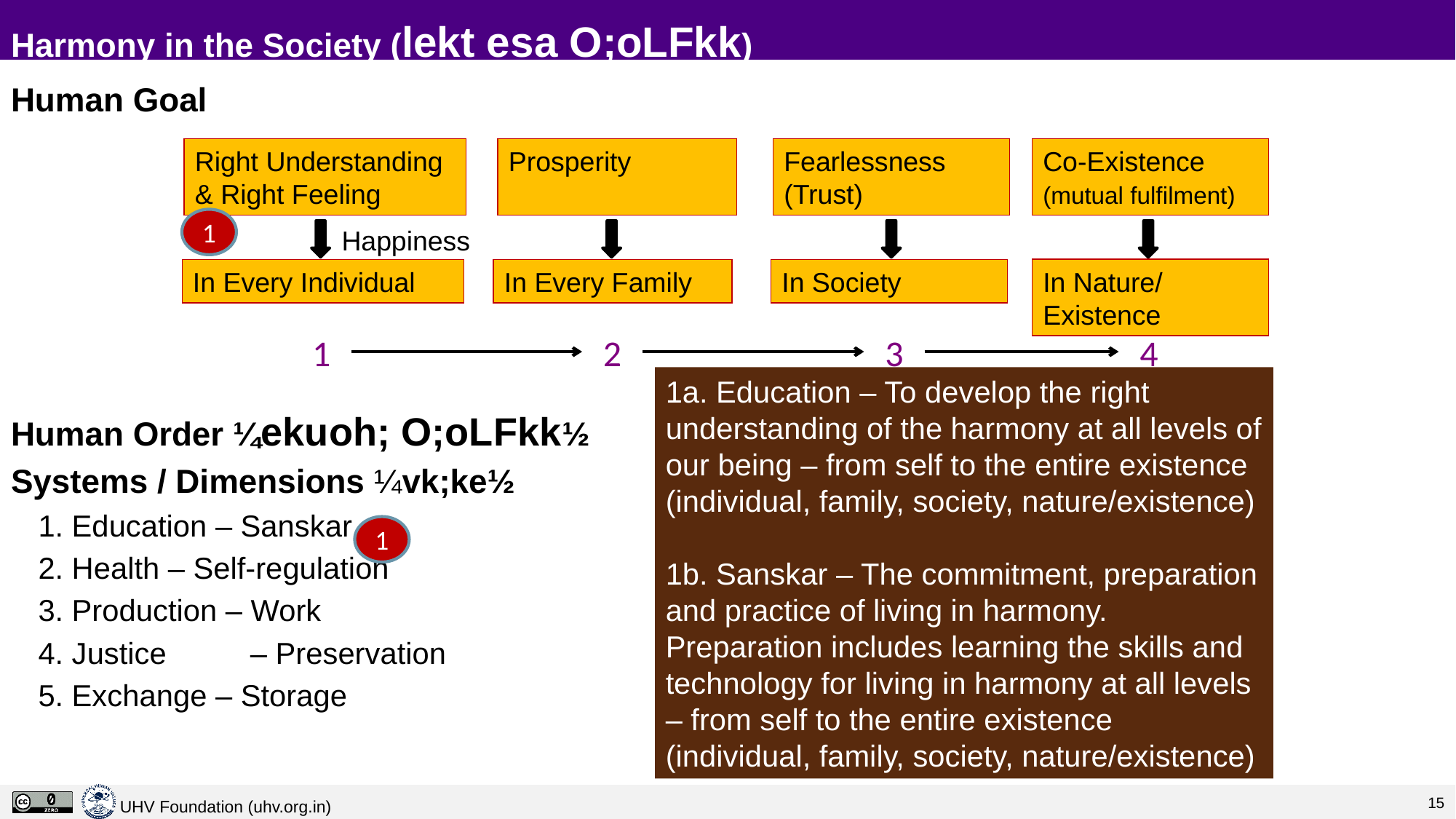

# Harmony in the Society (lekt esa O;oLFkk)
Human Goal

Human Order ¼ekuoh; O;oLFkk½
Systems / Dimensions ¼vk;ke½
1. Education – Sanskar
2. Health – Self-regulation
3. Production – Work
4. Justice          – Preservation
5. Exchange – Storage
Right Understanding & Right Feeling

In Every Individual
Prosperity

In Every Family
Fearlessness
(Trust)

In Society
Co-Existence
(mutual fulfilment)

In Nature/ Existence
1
Happiness
1
2
3
4
1a. Education – To develop the right understanding of the harmony at all levels of our being – from self to the entire existence (individual, family, society, nature/existence)

1b. Sanskar – The commitment, preparation and practice of living in harmony.  Preparation includes learning the skills and technology for living in harmony at all levels – from self to the entire existence (individual, family, society, nature/existence)
1